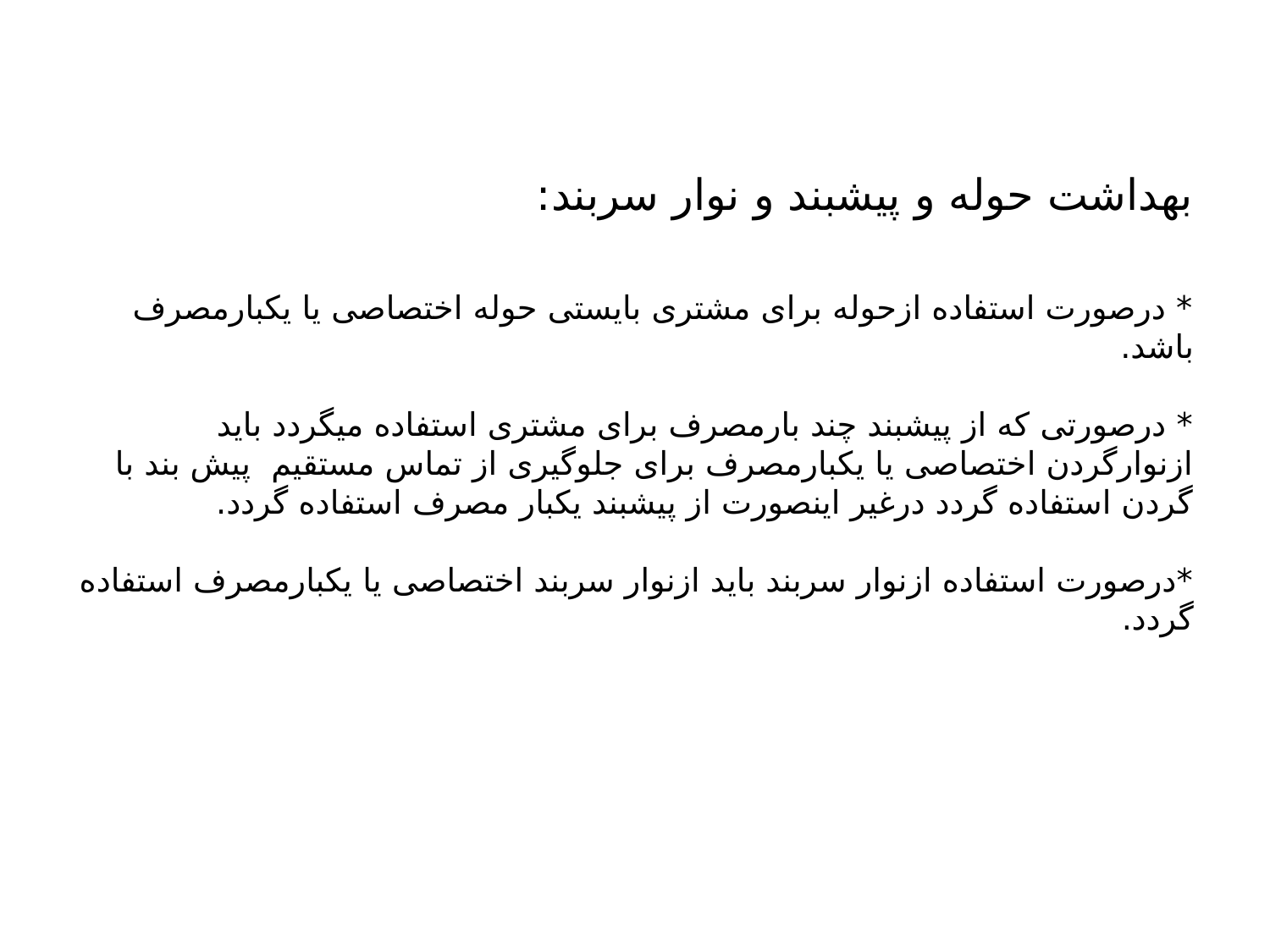

# بهداشت حوله و پیشبند و نوار سربند: * درصورت استفاده ازحوله برای مشتری بایستی حوله اختصاصی یا یکبارمصرف باشد. * درصورتی که از پیشبند چند بارمصرف برای مشتری استفاده میگردد باید ازنوارگردن اختصاصی یا یکبارمصرف برای جلوگیری از تماس مستقیم  پیش بند با گردن استفاده گردد درغیر اینصورت از پیشبند یکبار مصرف استفاده گردد. *درصورت استفاده ازنوار سربند باید ازنوار سربند اختصاصی یا یکبارمصرف استفاده گردد.